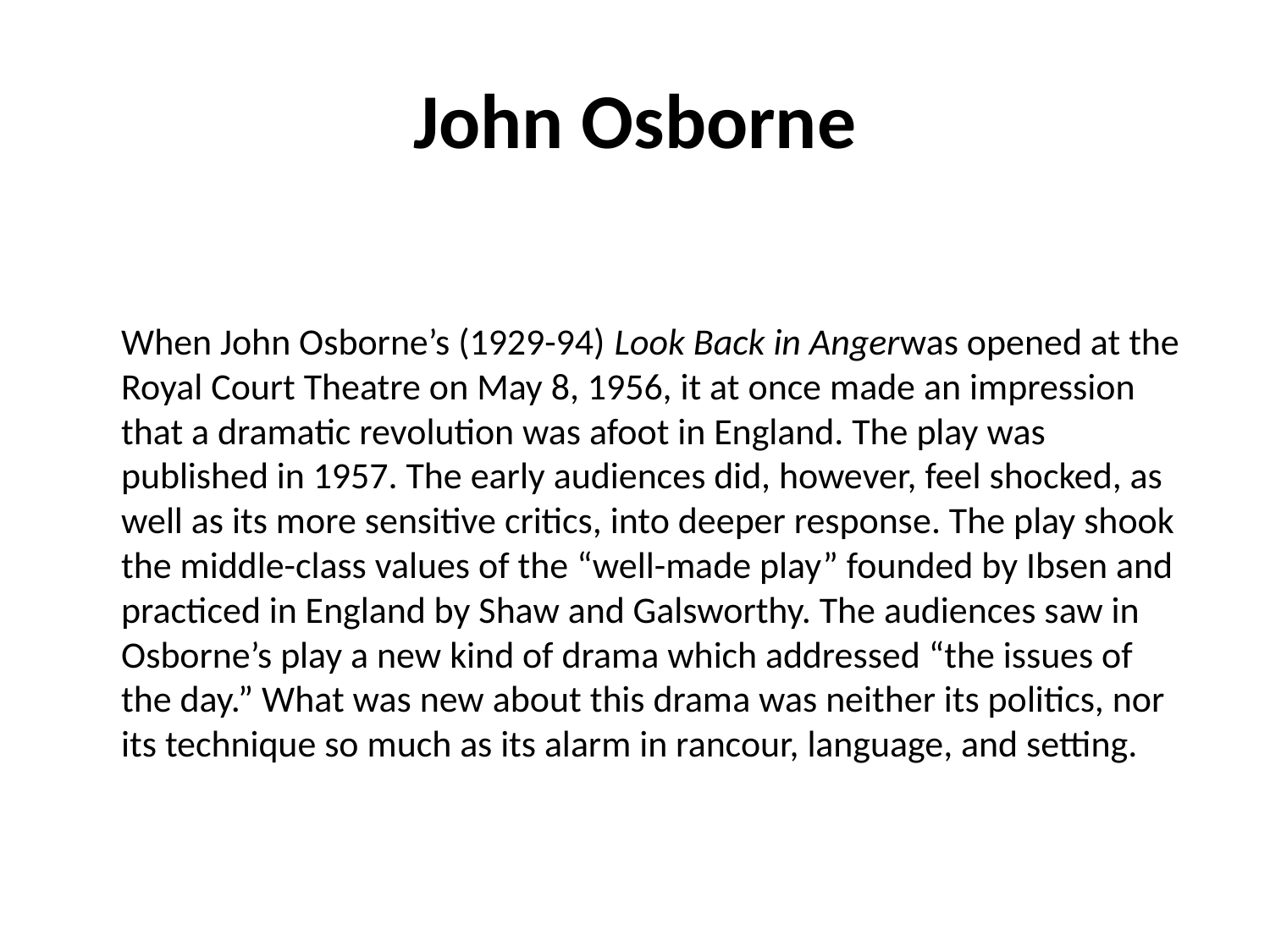

# John Osborne
When John Osborne’s (1929-94) Look Back in Angerwas opened at the Royal Court Theatre on May 8, 1956, it at once made an impression that a dramatic revolution was afoot in England. The play was published in 1957. The early audiences did, however, feel shocked, as well as its more sensitive critics, into deeper response. The play shook the middle-class values of the “well-made play” founded by Ibsen and practiced in England by Shaw and Galsworthy. The audiences saw in Osborne’s play a new kind of drama which addressed “the issues of the day.” What was new about this drama was neither its politics, nor its technique so much as its alarm in rancour, language, and setting.